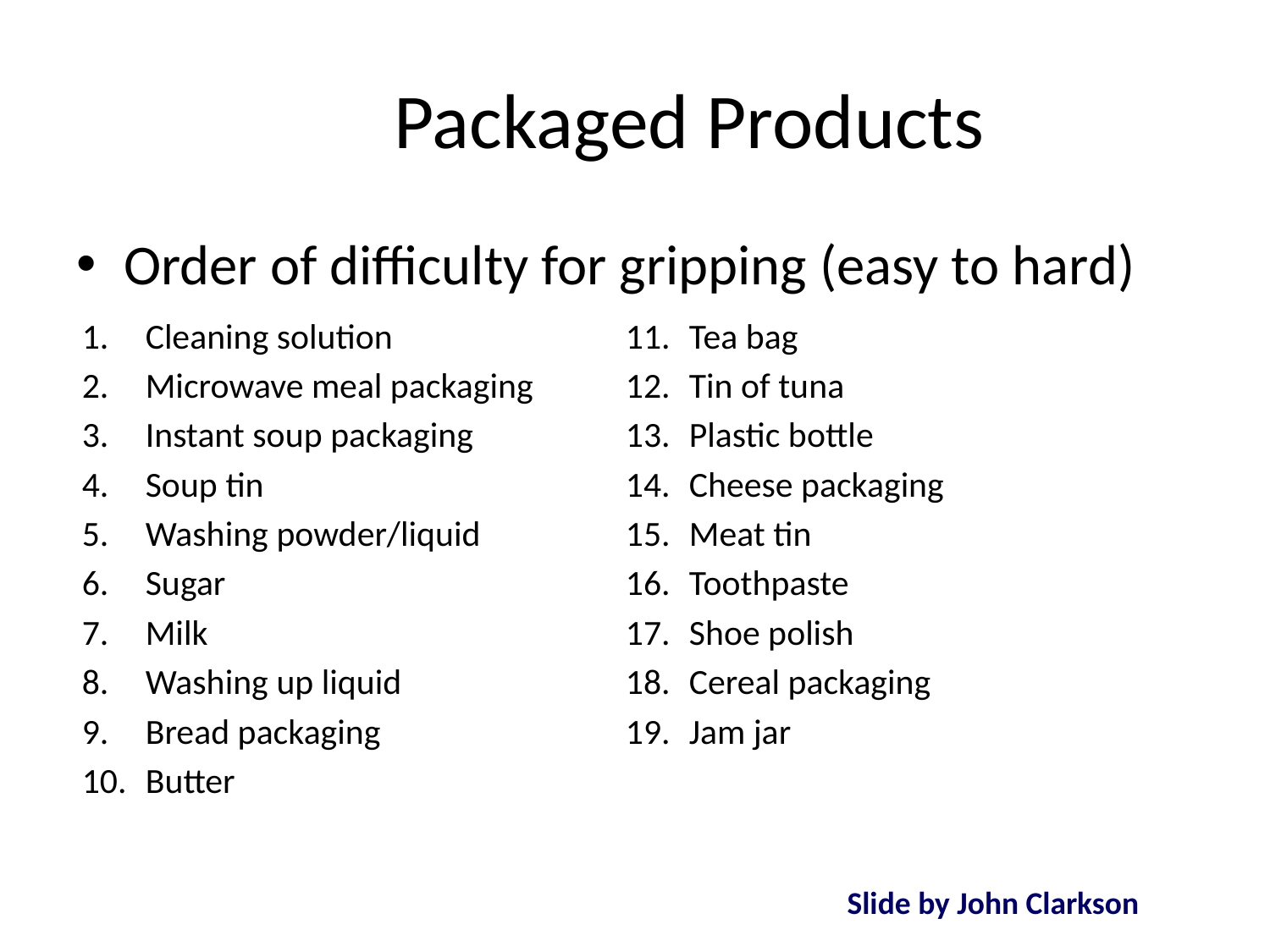

# Packaged Products
Order of difficulty for gripping (easy to hard)
Cleaning solution
Microwave meal packaging
Instant soup packaging
Soup tin
Washing powder/liquid
Sugar
Milk
Washing up liquid
Bread packaging
Butter
Tea bag
Tin of tuna
Plastic bottle
Cheese packaging
Meat tin
Toothpaste
Shoe polish
Cereal packaging
Jam jar
Slide by John Clarkson